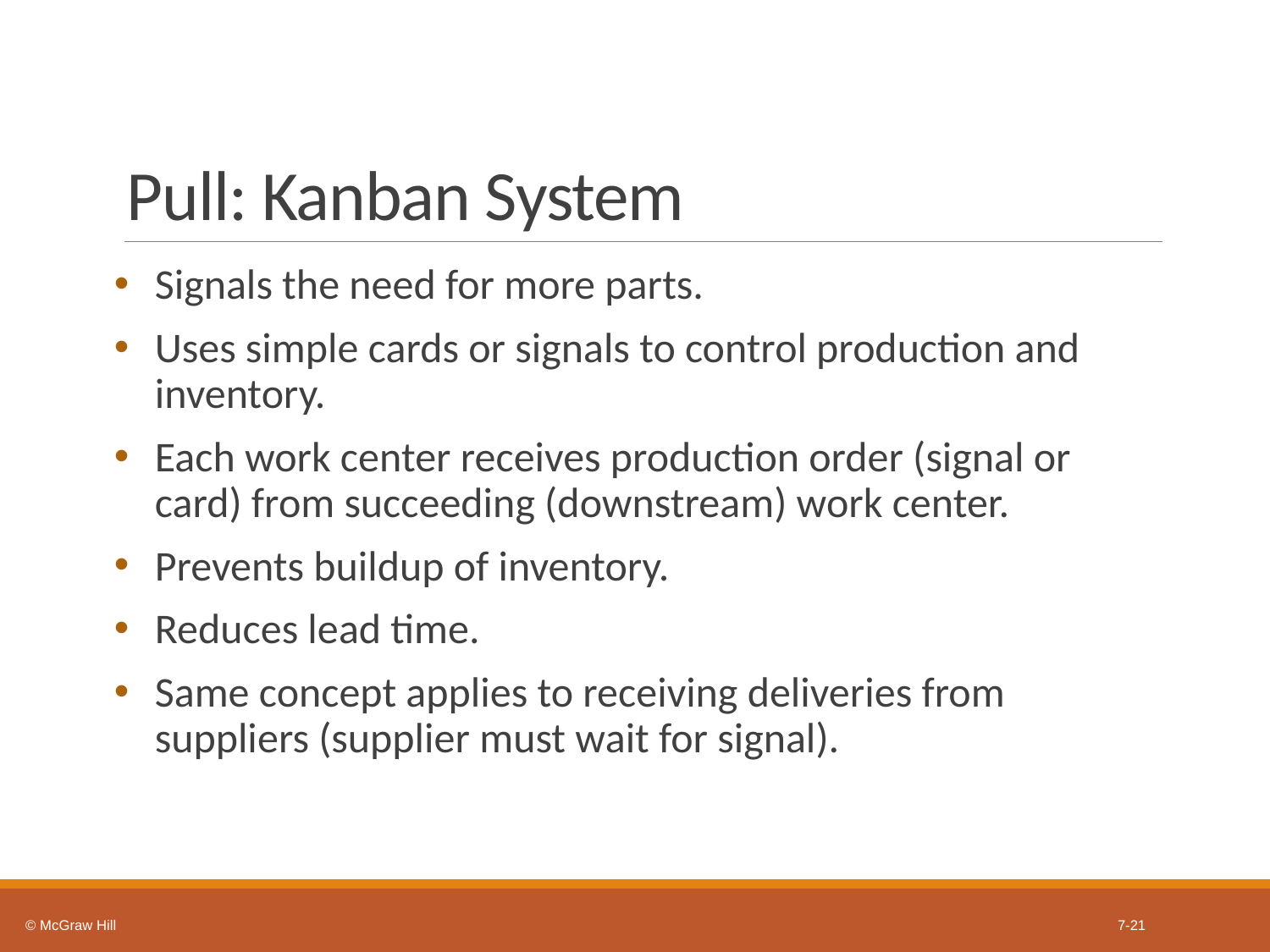

# Pull: Kanban System
Signals the need for more parts.
Uses simple cards or signals to control production and inventory.
Each work center receives production order (signal or card) from succeeding (downstream) work center.
Prevents buildup of inventory.
Reduces lead time.
Same concept applies to receiving deliveries from suppliers (supplier must wait for signal).